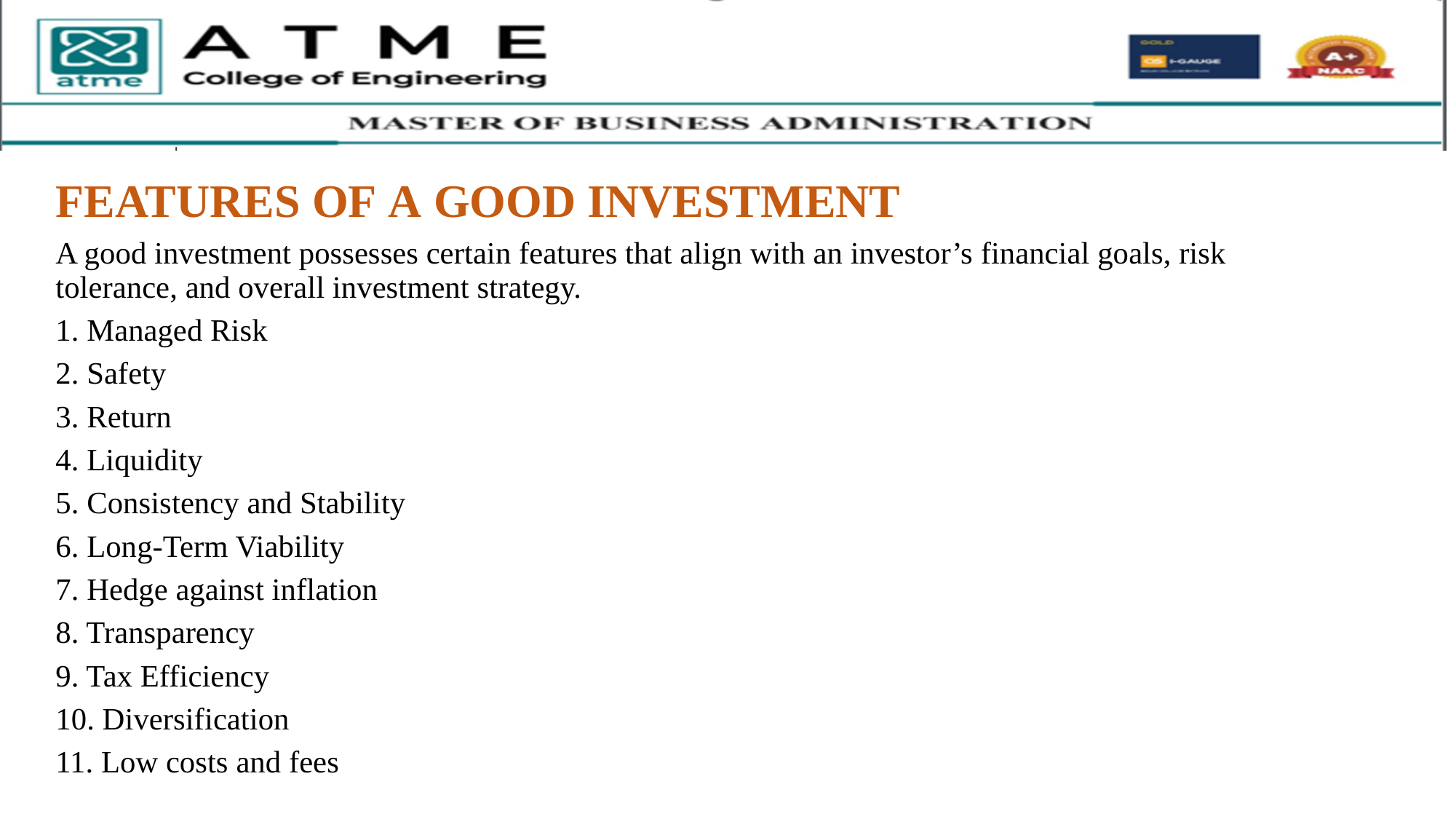

FEATURES OF A GOOD INVESTMENT
A good investment possesses certain features that align with an investor’s financial goals, risk tolerance, and overall investment strategy.
1. Managed Risk
2. Safety
3. Return
4. Liquidity
5. Consistency and Stability
6. Long-Term Viability
7. Hedge against inflation
8. Transparency
9. Tax Efficiency
10. Diversification
11. Low costs and fees